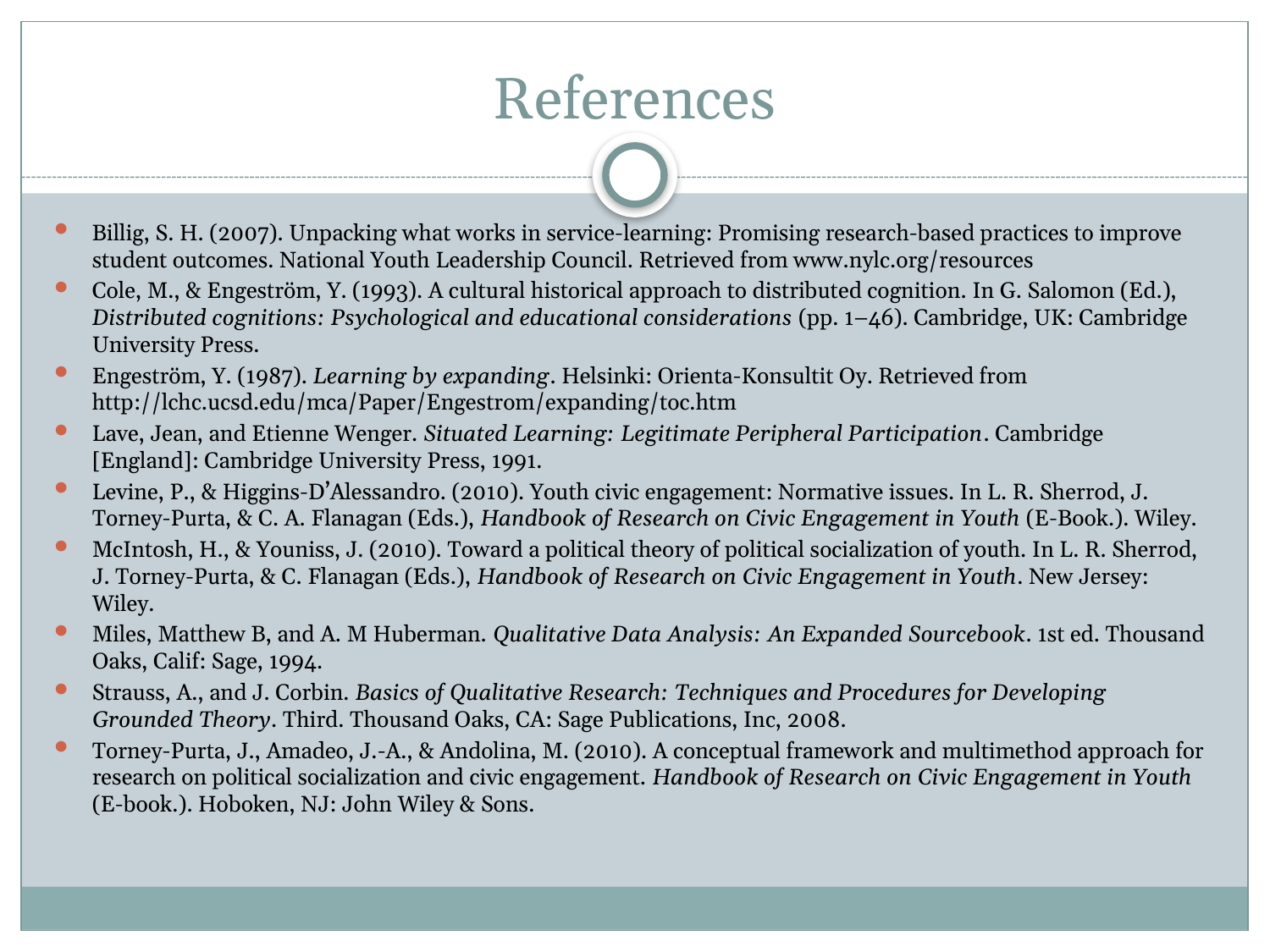

# References
Billig, S. H. (2007). Unpacking what works in service-learning: Promising research-based practices to improve student outcomes. National Youth Leadership Council. Retrieved from www.nylc.org/resources
Cole, M., & Engeström, Y. (1993). A cultural historical approach to distributed cognition. In G. Salomon (Ed.), Distributed cognitions: Psychological and educational considerations (pp. 1–46). Cambridge, UK: Cambridge University Press.
Engeström, Y. (1987). Learning by expanding. Helsinki: Orienta-Konsultit Oy. Retrieved from http://lchc.ucsd.edu/mca/Paper/Engestrom/expanding/toc.htm
Lave, Jean, and Etienne Wenger. Situated Learning: Legitimate Peripheral Participation. Cambridge [England]: Cambridge University Press, 1991.
Levine, P., & Higgins-D’Alessandro. (2010). Youth civic engagement: Normative issues. In L. R. Sherrod, J. Torney-Purta, & C. A. Flanagan (Eds.), Handbook of Research on Civic Engagement in Youth (E-Book.). Wiley.
McIntosh, H., & Youniss, J. (2010). Toward a political theory of political socialization of youth. In L. R. Sherrod, J. Torney-Purta, & C. Flanagan (Eds.), Handbook of Research on Civic Engagement in Youth. New Jersey: Wiley.
Miles, Matthew B, and A. M Huberman. Qualitative Data Analysis: An Expanded Sourcebook. 1st ed. Thousand Oaks, Calif: Sage, 1994.
Strauss, A., and J. Corbin. Basics of Qualitative Research: Techniques and Procedures for Developing Grounded Theory. Third. Thousand Oaks, CA: Sage Publications, Inc, 2008.
Torney-Purta, J., Amadeo, J.-A., & Andolina, M. (2010). A conceptual framework and multimethod approach for research on political socialization and civic engagement. Handbook of Research on Civic Engagement in Youth (E-book.). Hoboken, NJ: John Wiley & Sons.